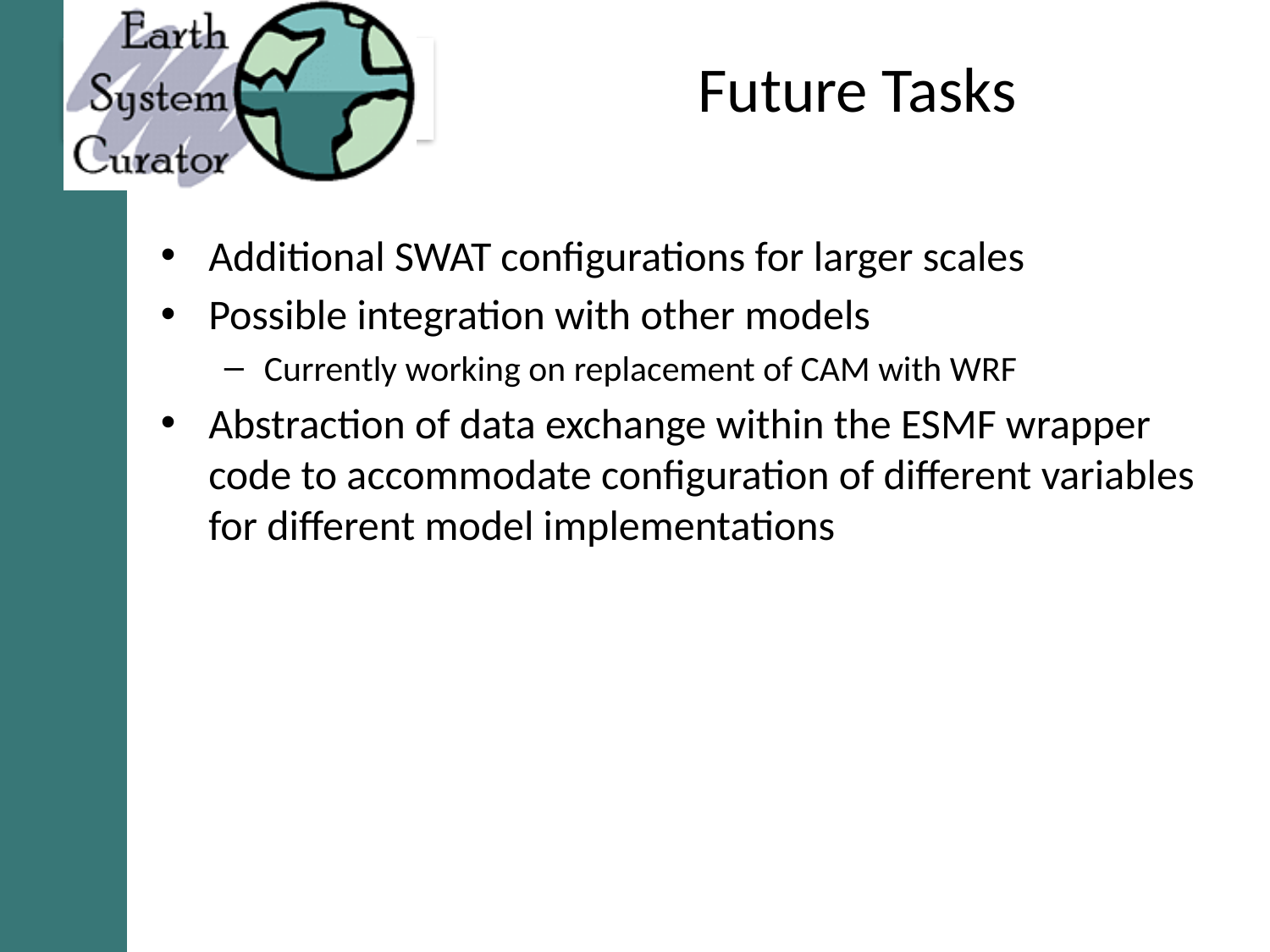

# Future Tasks
Additional SWAT configurations for larger scales
Possible integration with other models
Currently working on replacement of CAM with WRF
Abstraction of data exchange within the ESMF wrapper code to accommodate configuration of different variables for different model implementations